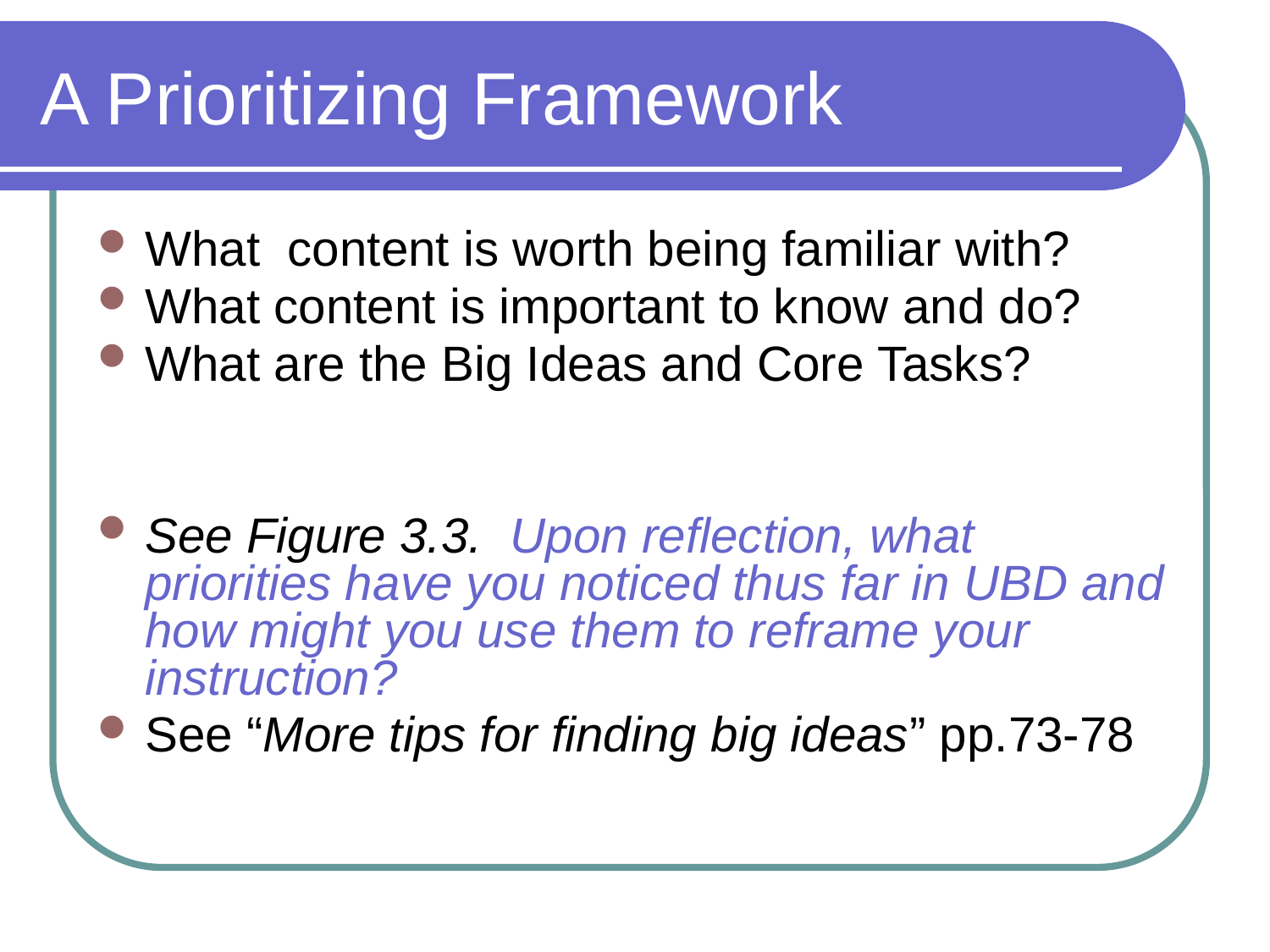

# A Prioritizing Framework
What  content is worth being familiar with?
What content is important to know and do?
What are the Big Ideas and Core Tasks?

See Figure 3.3.  Upon reflection, what priorities have you noticed thus far in UBD and how might you use them to reframe your instruction?
See “More tips for finding big ideas” pp.73-78